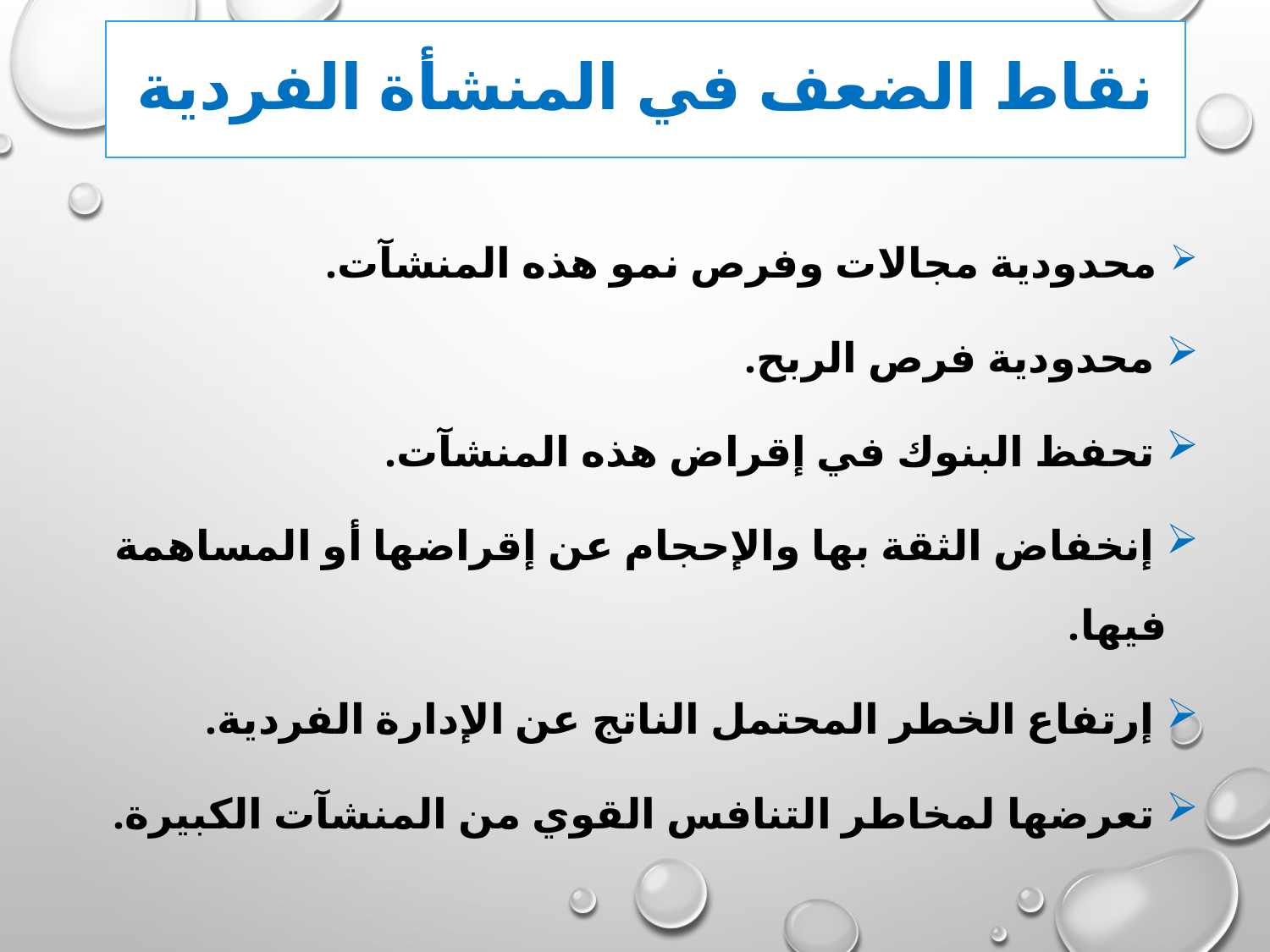

# نقاط الضعف في المنشأة الفردية
 محدودية مجالات وفرص نمو هذه المنشآت.
 محدودية فرص الربح.
 تحفظ البنوك في إقراض هذه المنشآت.
 إنخفاض الثقة بها والإحجام عن إقراضها أو المساهمة فيها.
 إرتفاع الخطر المحتمل الناتج عن الإدارة الفردية.
 تعرضها لمخاطر التنافس القوي من المنشآت الكبيرة.